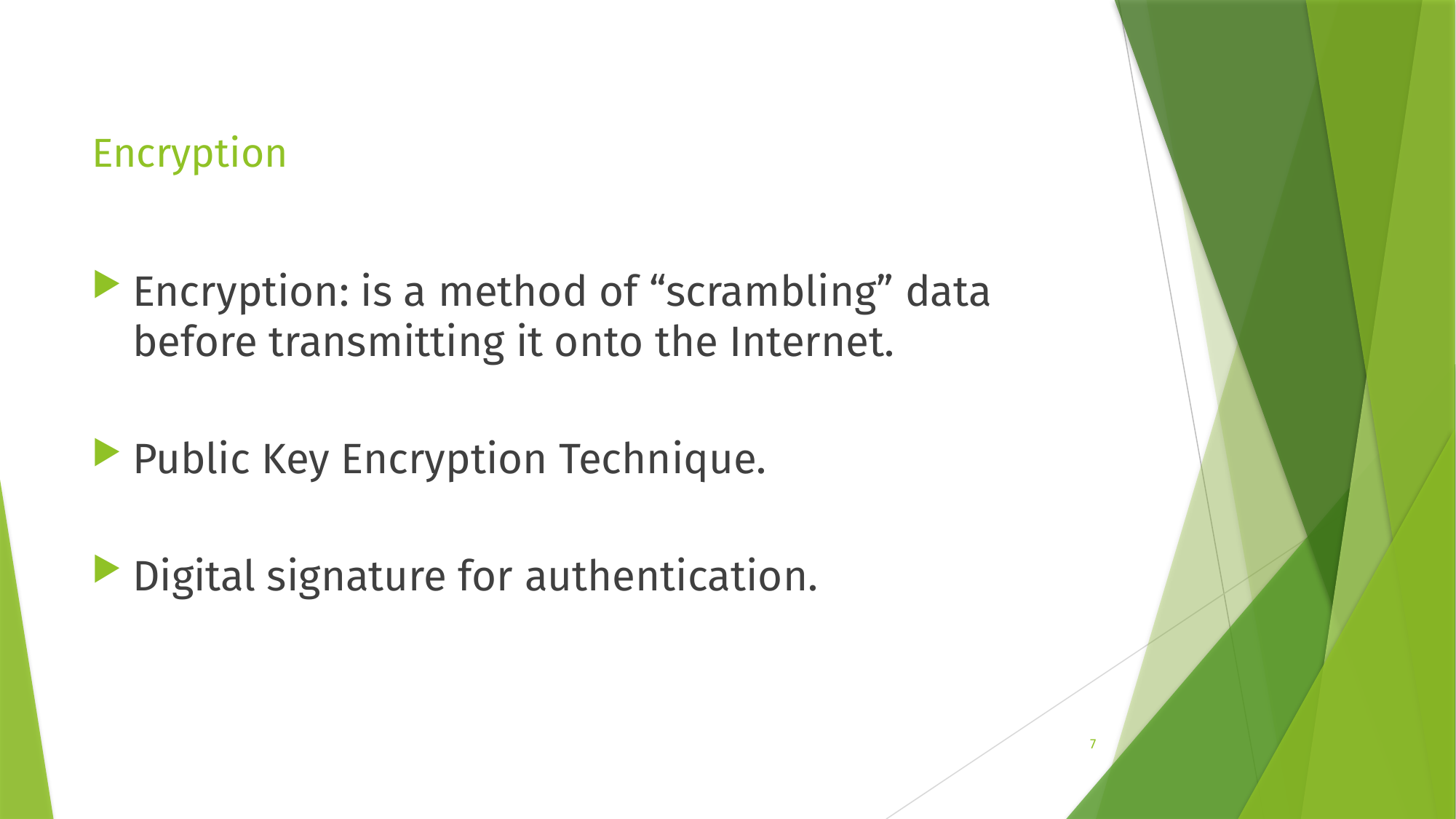

# Encryption
Encryption: is a method of “scrambling” data before transmitting it onto the Internet.
Public Key Encryption Technique.
Digital signature for authentication.

7